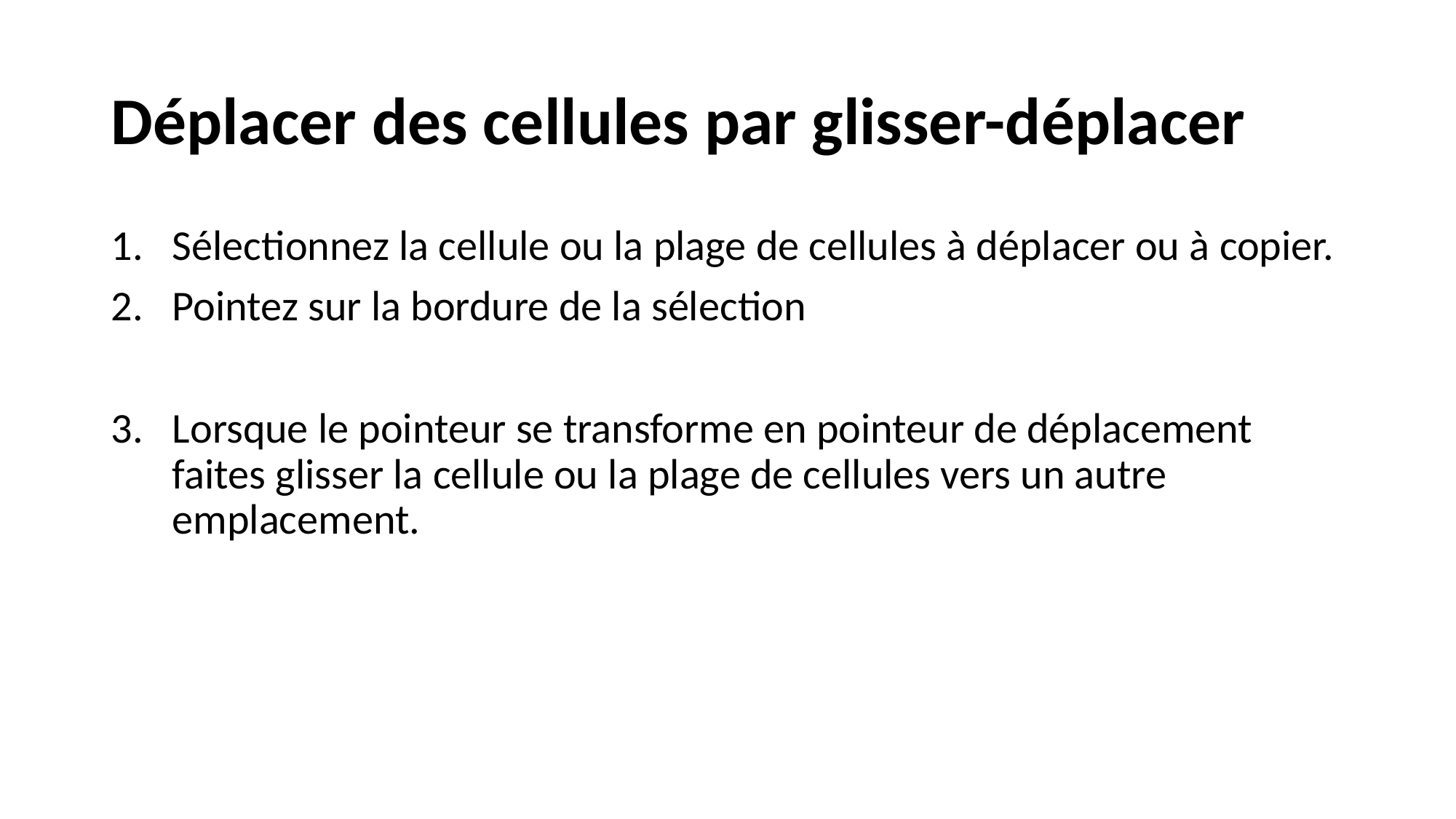

# Déplacer des cellules par glisser-déplacer
Sélectionnez la cellule ou la plage de cellules à déplacer ou à copier.
Pointez sur la bordure de la sélection

Lorsque le pointeur se transforme en pointeur de déplacement faites glisser la cellule ou la plage de cellules vers un autre emplacement.